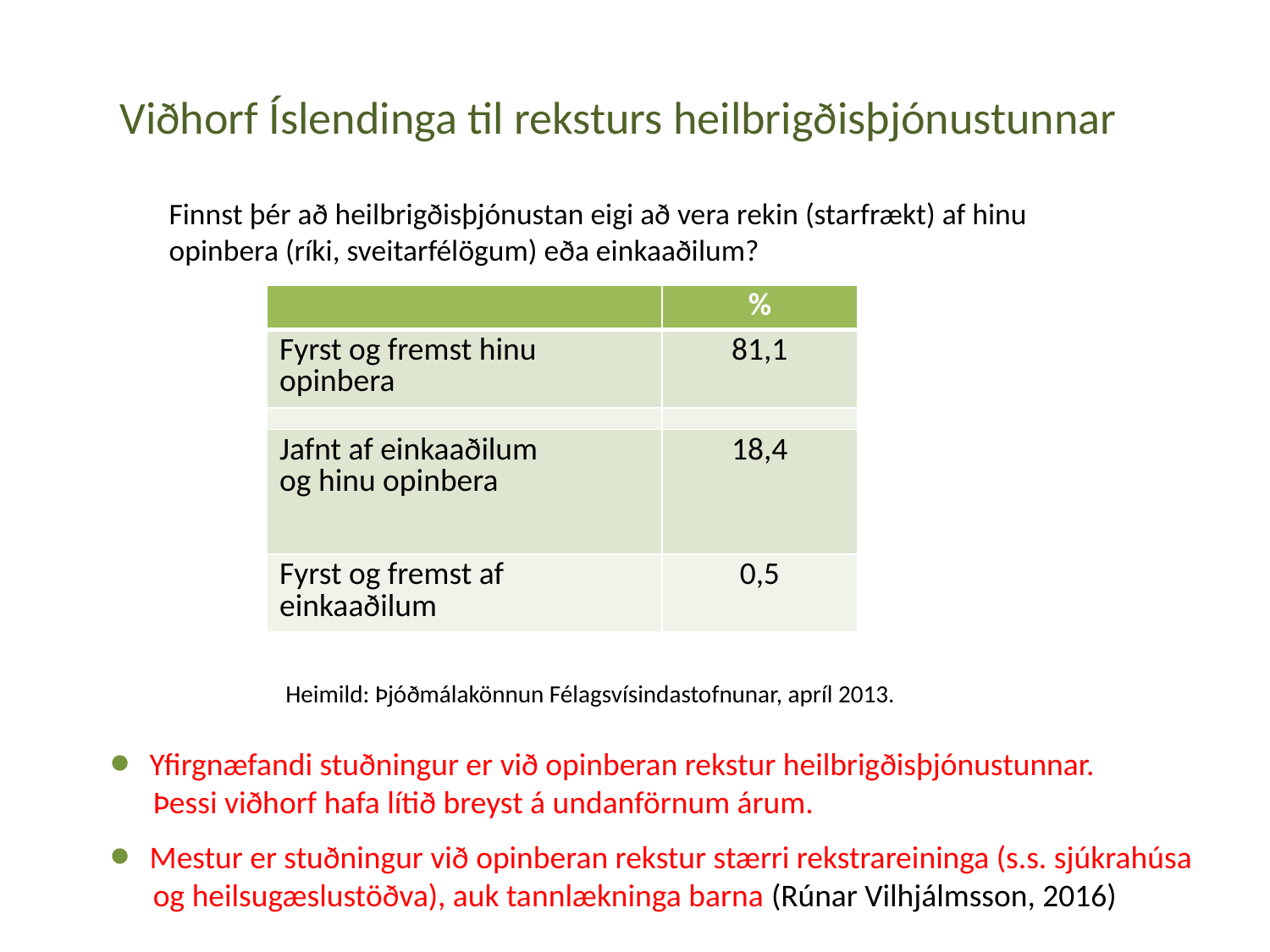

# Viðhorf Íslendinga til reksturs heilbrigðisþjónustunnar
Finnst þér að heilbrigðisþjónustan eigi að vera rekin (starfrækt) af hinu opinbera (ríki, sveitarfélögum) eða einkaaðilum?
|  | % |
| --- | --- |
| Fyrst og fremst hinu opinbera | 81,1 |
|  |  |
| Jafnt af einkaaðilum og hinu opinbera | 18,4 |
| Fyrst og fremst af einkaaðilum | 0,5 |
Heimild: Þjóðmálakönnun Félagsvísindastofnunar, apríl 2013.
Yfirgnæfandi stuðningur er við opinberan rekstur heilbrigðisþjónustunnar.
      Þessi viðhorf hafa lítið breyst á undanförnum árum.

Mestur er stuðningur við opinberan rekstur stærri rekstrareininga (s.s. sjúkrahúsa
      og heilsugæslustöðva), auk tannlækninga barna (Rúnar Vilhjálmsson, 2016)